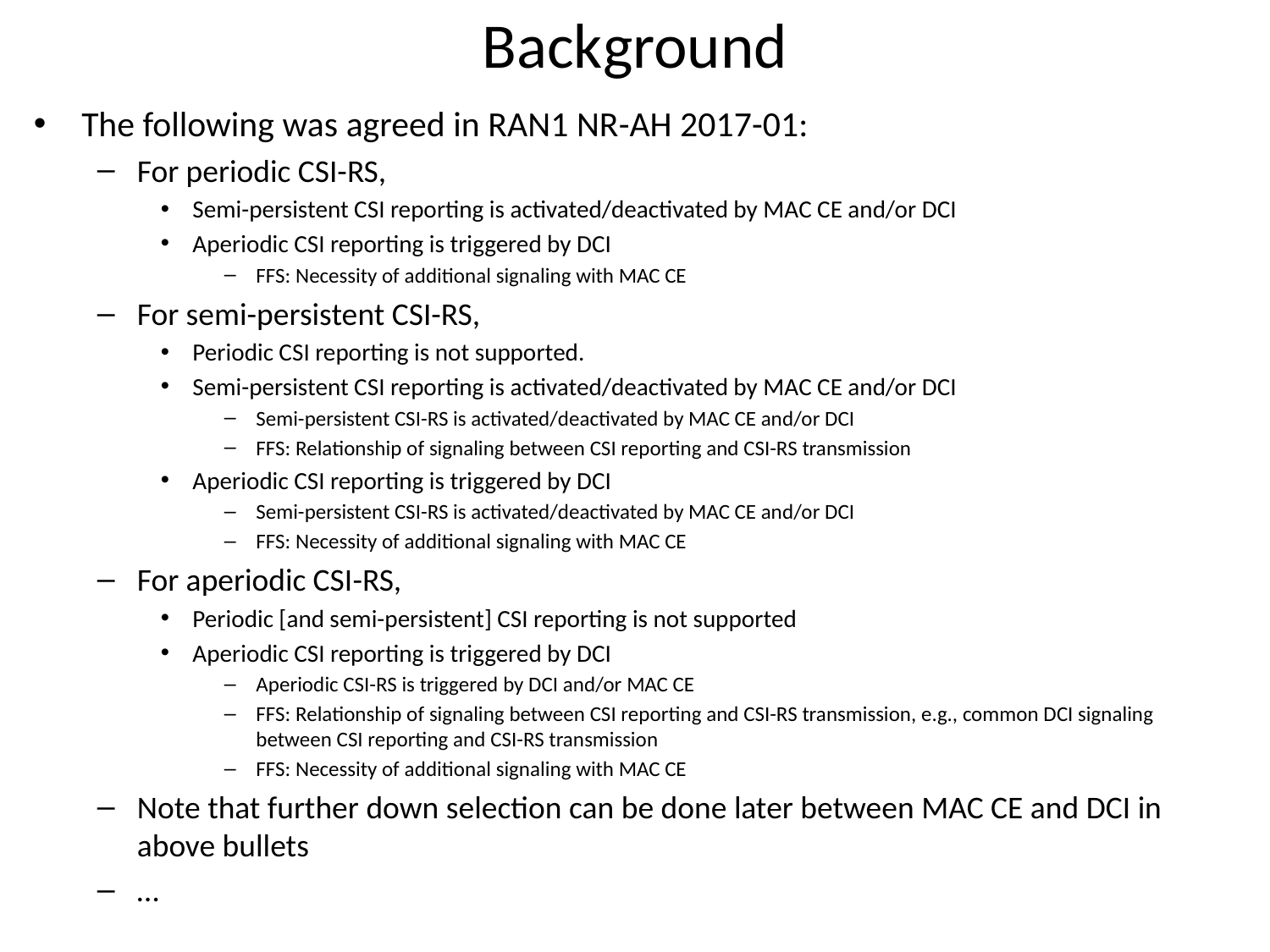

# Background
The following was agreed in RAN1 NR-AH 2017-01:
For periodic CSI-RS,
Semi-persistent CSI reporting is activated/deactivated by MAC CE and/or DCI
Aperiodic CSI reporting is triggered by DCI
FFS: Necessity of additional signaling with MAC CE
For semi-persistent CSI-RS,
Periodic CSI reporting is not supported.
Semi-persistent CSI reporting is activated/deactivated by MAC CE and/or DCI
Semi-persistent CSI-RS is activated/deactivated by MAC CE and/or DCI
FFS: Relationship of signaling between CSI reporting and CSI-RS transmission
Aperiodic CSI reporting is triggered by DCI
Semi-persistent CSI-RS is activated/deactivated by MAC CE and/or DCI
FFS: Necessity of additional signaling with MAC CE
For aperiodic CSI-RS,
Periodic [and semi-persistent] CSI reporting is not supported
Aperiodic CSI reporting is triggered by DCI
Aperiodic CSI-RS is triggered by DCI and/or MAC CE
FFS: Relationship of signaling between CSI reporting and CSI-RS transmission, e.g., common DCI signaling between CSI reporting and CSI-RS transmission
FFS: Necessity of additional signaling with MAC CE
Note that further down selection can be done later between MAC CE and DCI in above bullets
…